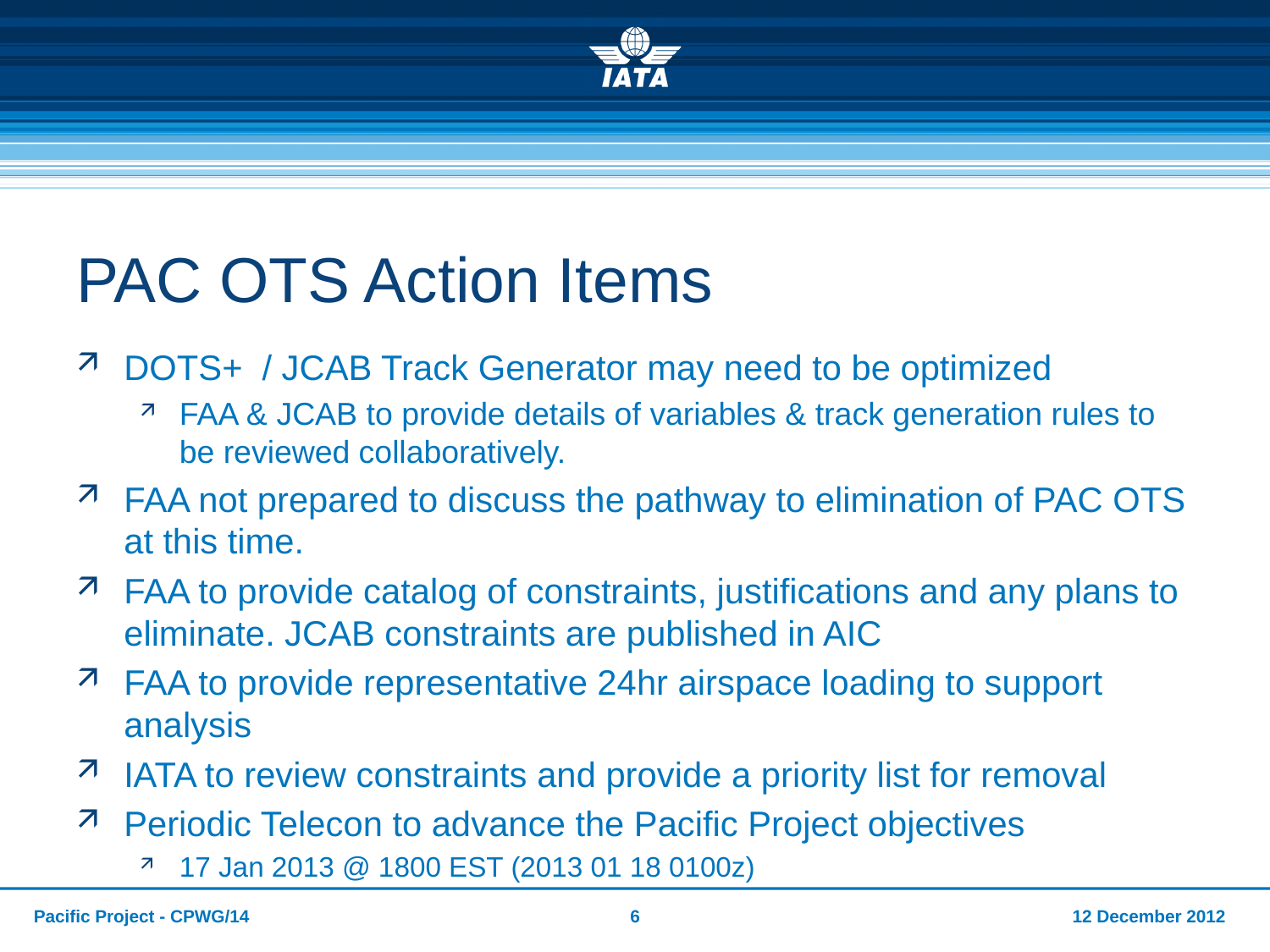

# PAC OTS Action Items
DOTS+  / JCAB Track Generator may need to be optimized
FAA & JCAB to provide details of variables & track generation rules to be reviewed collaboratively.
FAA not prepared to discuss the pathway to elimination of PAC OTS at this time.
FAA to provide catalog of constraints, justifications and any plans to eliminate. JCAB constraints are published in AIC
FAA to provide representative 24hr airspace loading to support analysis
IATA to review constraints and provide a priority list for removal
Periodic Telecon to advance the Pacific Project objectives
17 Jan 2013 @ 1800 EST (2013 01 18 0100z)
Pacific Project - CPWG/14
6
12 December 2012